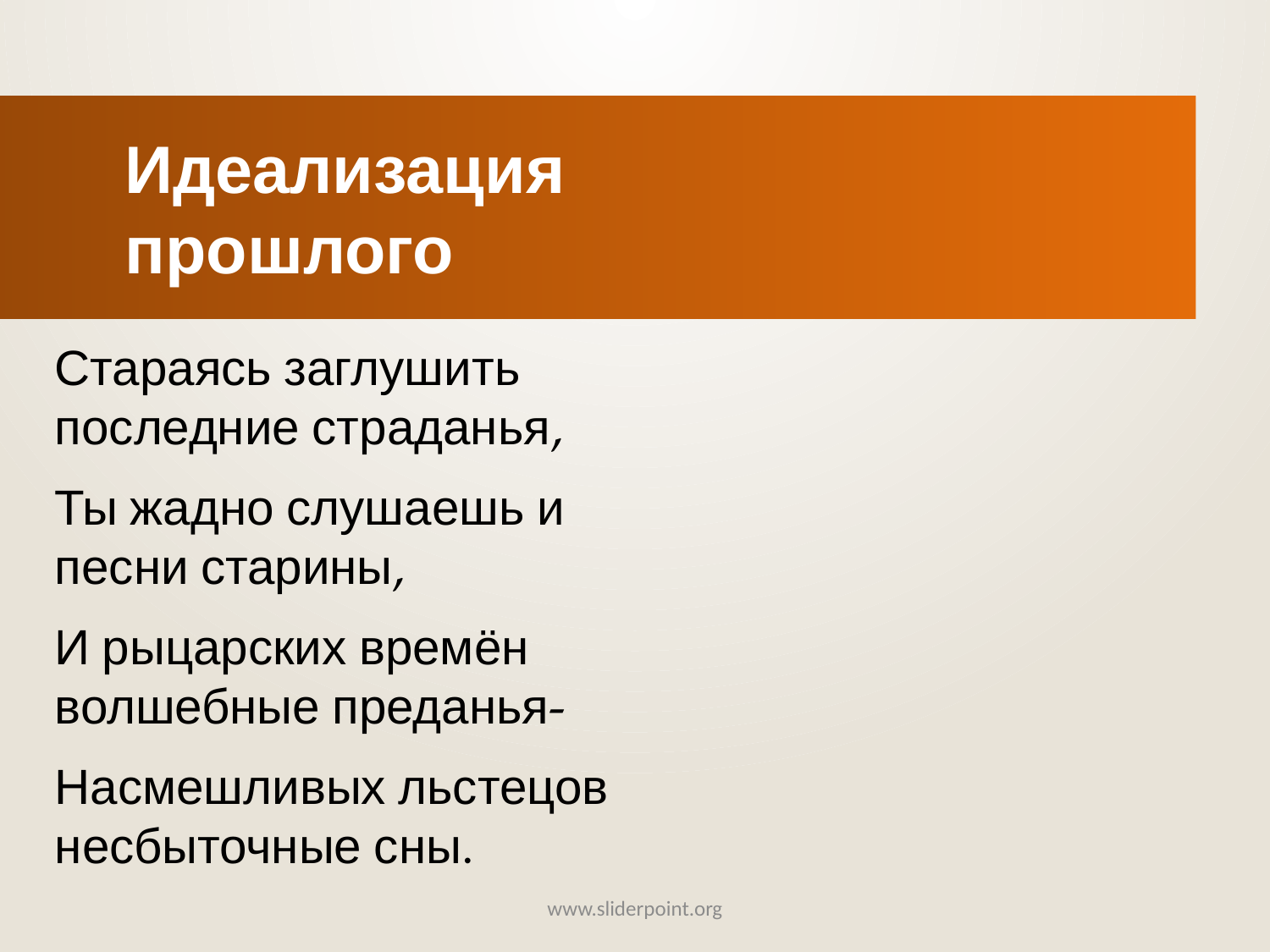

Идеализация прошлого
Стараясь заглушить последние страданья,
Ты жадно слушаешь и песни старины,
И рыцарских времён волшебные преданья-
Насмешливых льстецов несбыточные сны.
www.sliderpoint.org